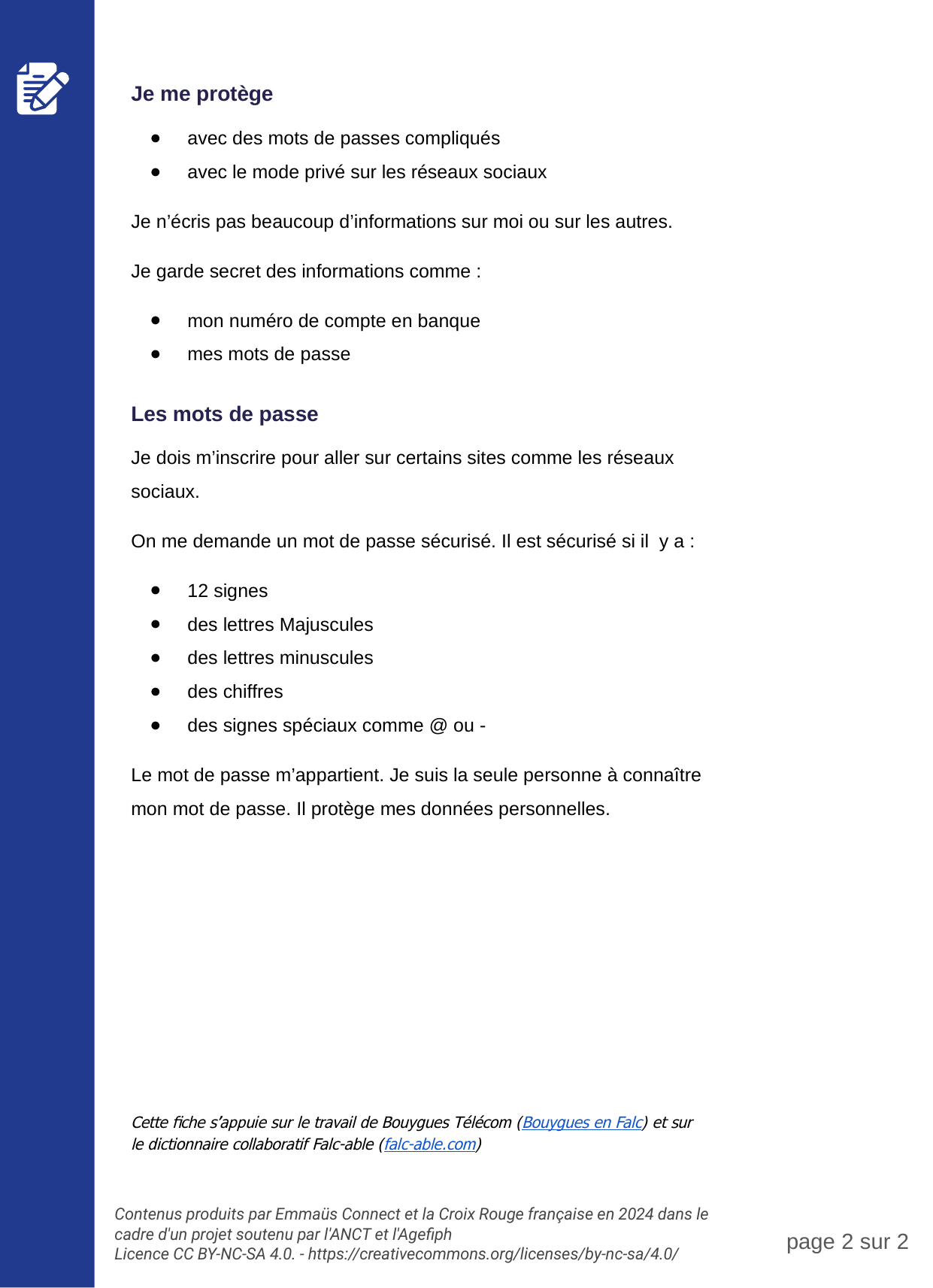

Je me protège
avec des mots de passes compliqués
avec le mode privé sur les réseaux sociaux
Je n’écris pas beaucoup d’informations sur moi ou sur les autres.
Je garde secret des informations comme :
mon numéro de compte en banque
mes mots de passe

Les mots de passe
Je dois m’inscrire pour aller sur certains sites comme les réseaux sociaux.
On me demande un mot de passe sécurisé. Il est sécurisé si il  y a :
12 signes
des lettres Majuscules
des lettres minuscules
des chiffres
des signes spéciaux comme @ ou -
Le mot de passe m’appartient. Je suis la seule personne à connaître mon mot de passe. Il protège mes données personnelles.

Cette fiche s’appuie sur le travail de Bouygues Télécom (Bouygues en Falc) et sur
le dictionnaire collaboratif Falc-able (falc-able.com)
page 2 sur 2